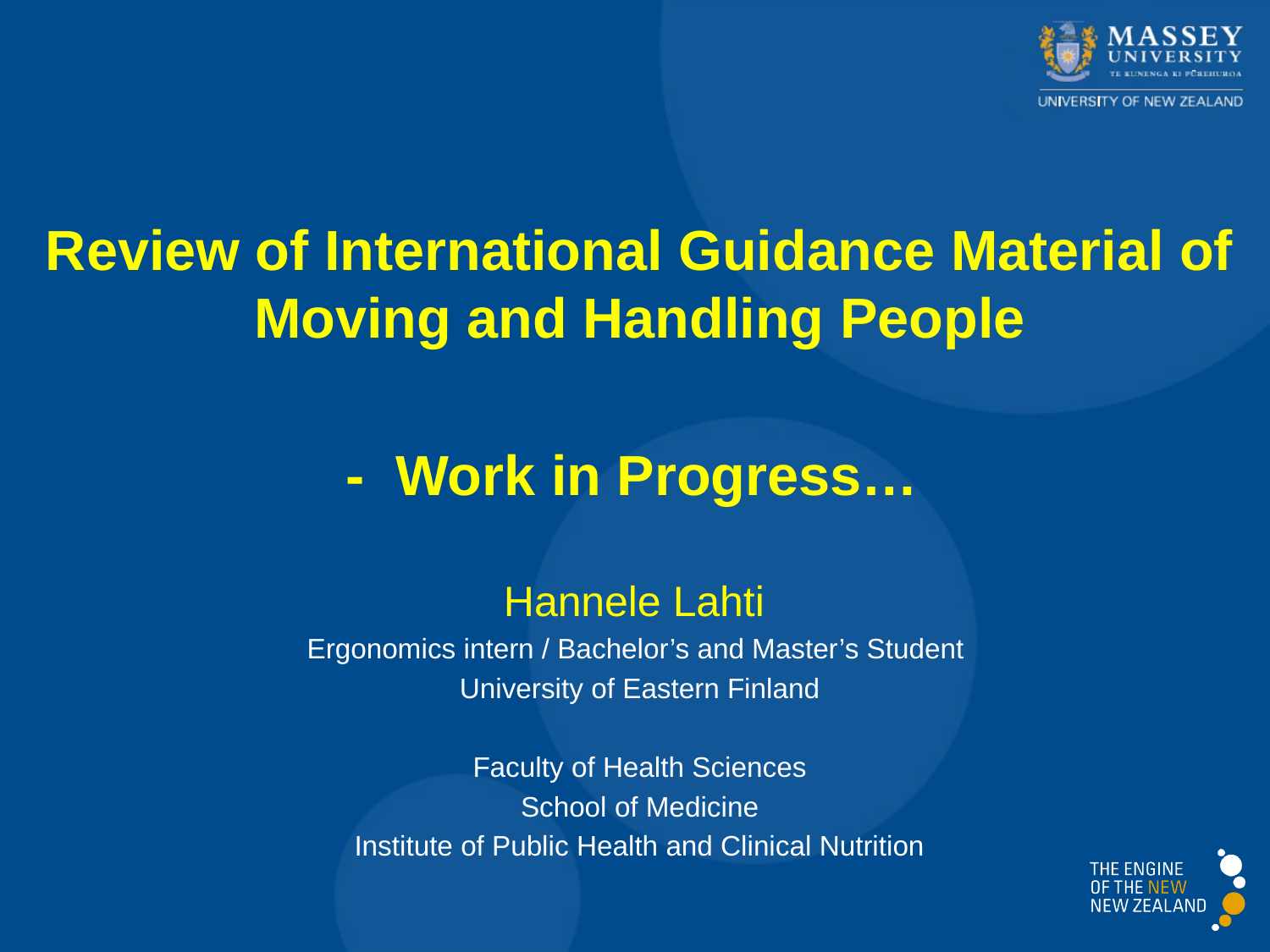

Review of International Guidance Material of Moving and Handling People

-  Work in Progress…

Hannele Lahti
Ergonomics intern / Bachelor’s and Master’s Student
University of Eastern Finland

Faculty of Health Sciences
School of Medicine
Institute of Public Health and Clinical Nutrition